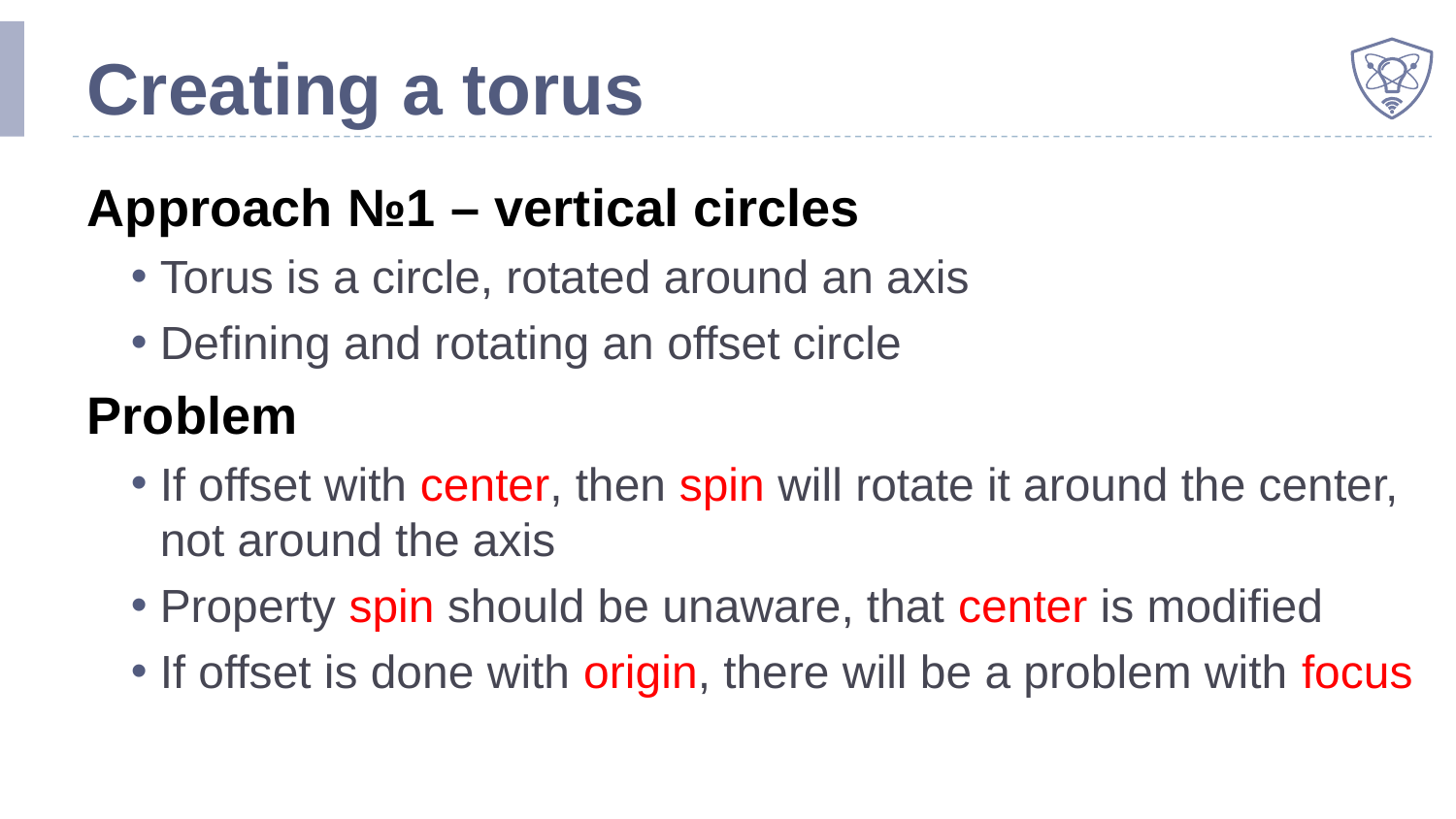

# Creating a torus
Approach №1 – vertical circles
Torus is a circle, rotated around an axis
Defining and rotating an offset circle
Problem
If offset with center, then spin will rotate it around the center, not around the axis
Property spin should be unaware, that center is modified
If offset is done with origin, there will be a problem with focus